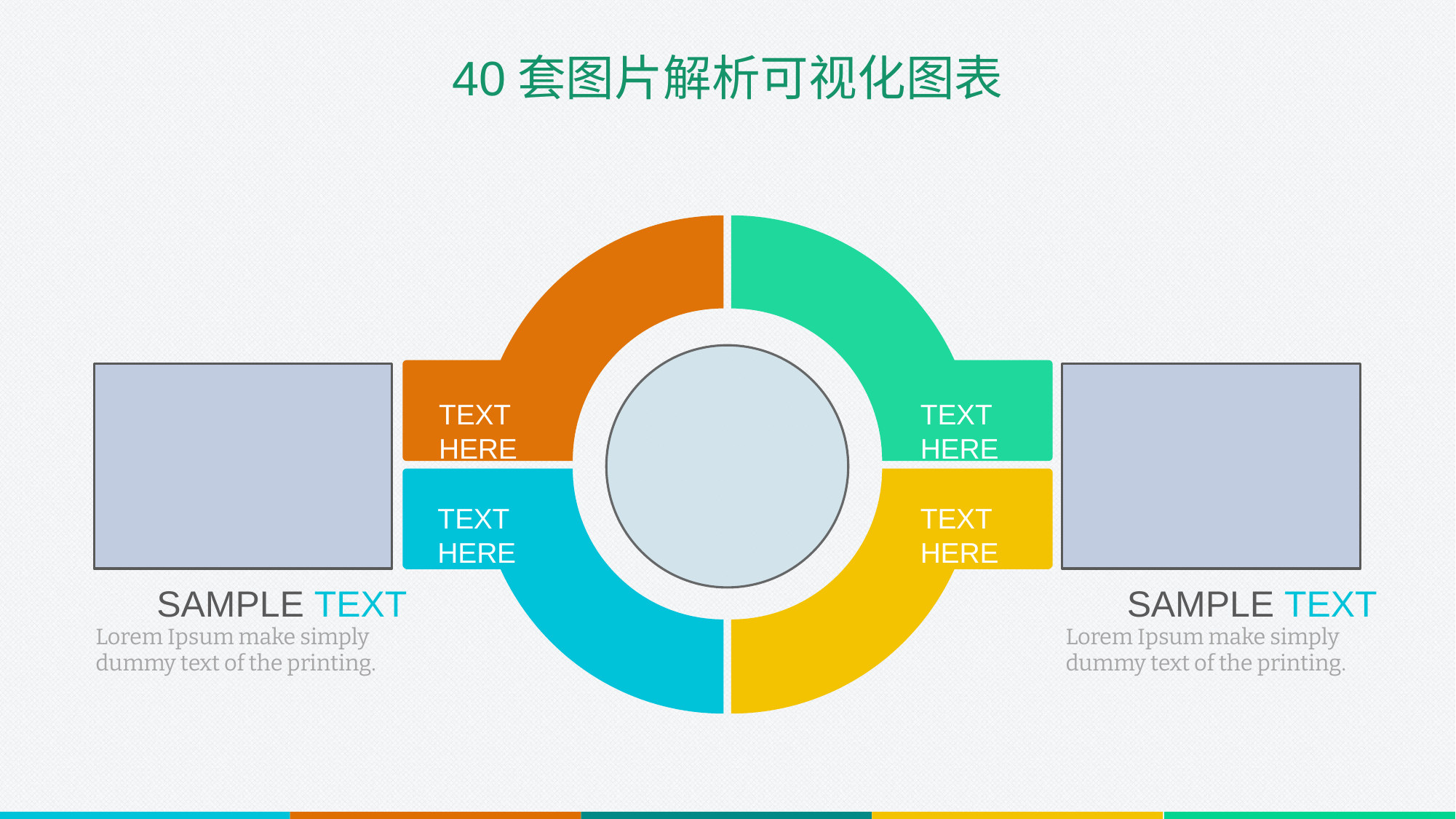

TEXT HERE
TEXT HERE

TEXT HERE
TEXT HERE
SAMPLE TEXT
SAMPLE TEXT
Lorem Ipsum make simply dummy text of the printing.
Lorem Ipsum make simply dummy text of the printing.